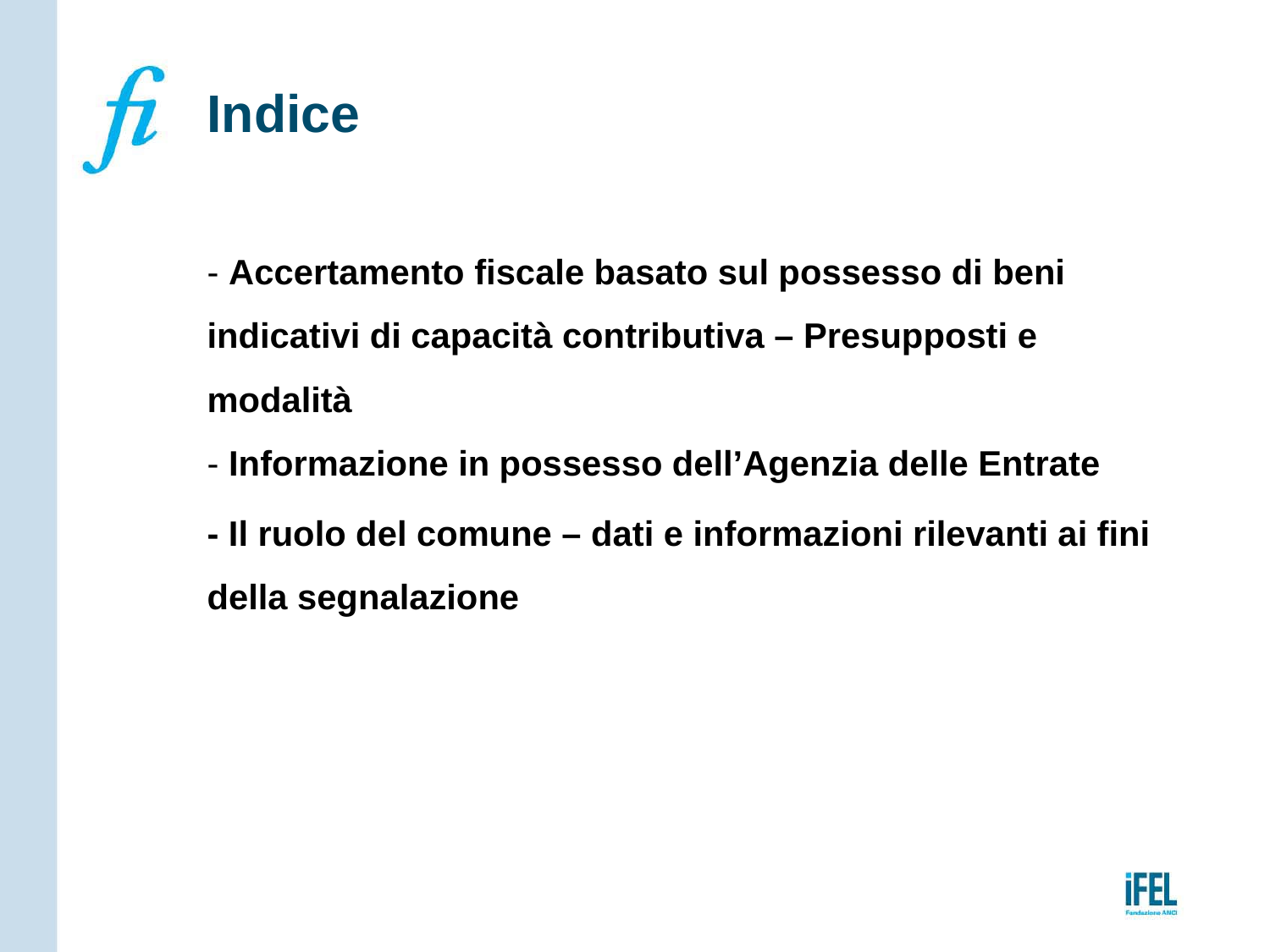

# Indice
- Accertamento fiscale basato sul possesso di beni indicativi di capacità contributiva – Presupposti e modalità
- Informazione in possesso dell’Agenzia delle Entrate
- Il ruolo del comune – dati e informazioni rilevanti ai fini della segnalazione